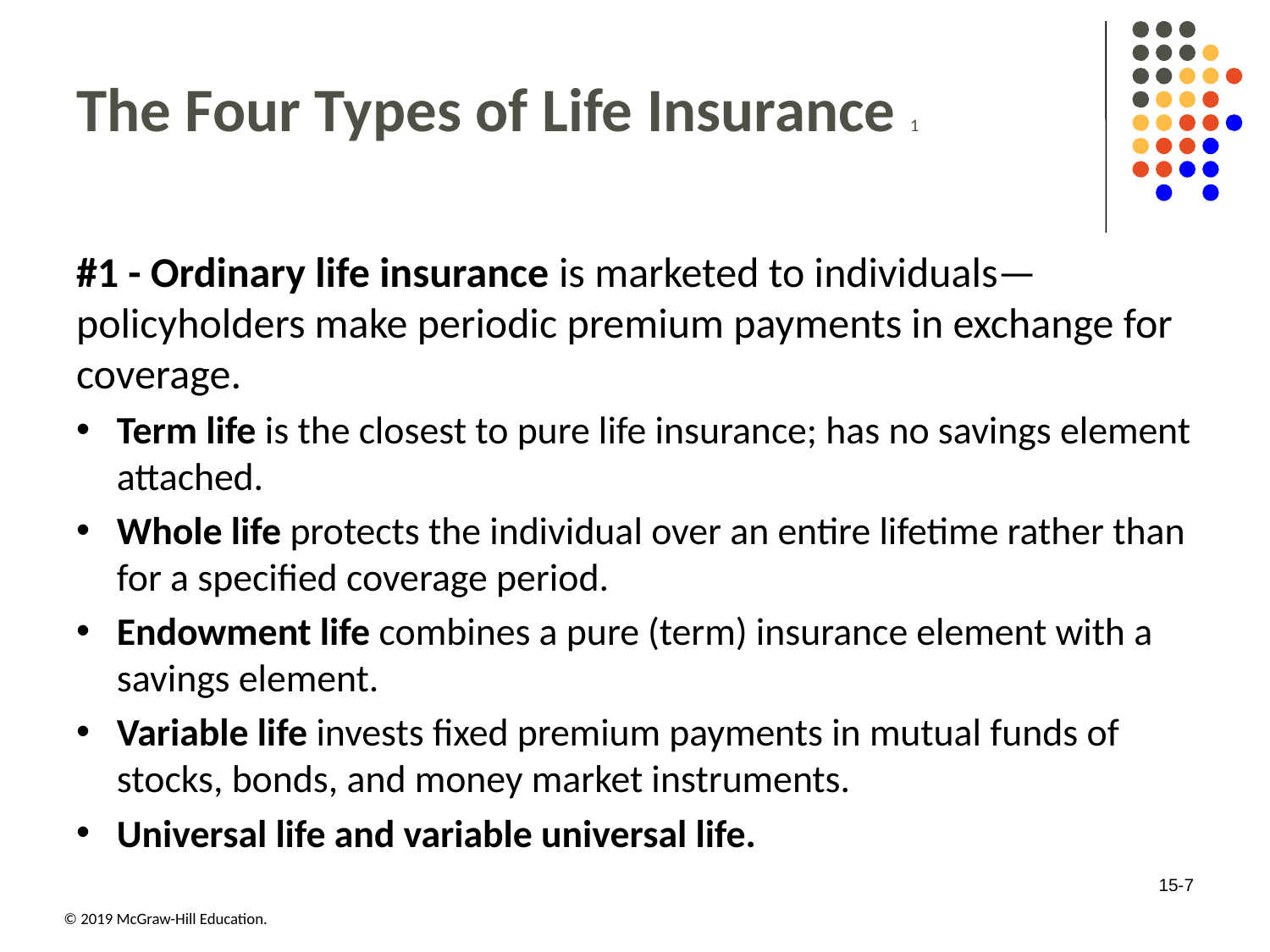

# The Four Types of Life Insurance 1
#1 - Ordinary life insurance is marketed to individuals—policyholders make periodic premium payments in exchange for coverage.
Term life is the closest to pure life insurance; has no savings element attached.
Whole life protects the individual over an entire lifetime rather than for a specified coverage period.
Endowment life combines a pure (term) insurance element with a savings element.
Variable life invests fixed premium payments in mutual funds of stocks, bonds, and money market instruments.
Universal life and variable universal life.
15-7